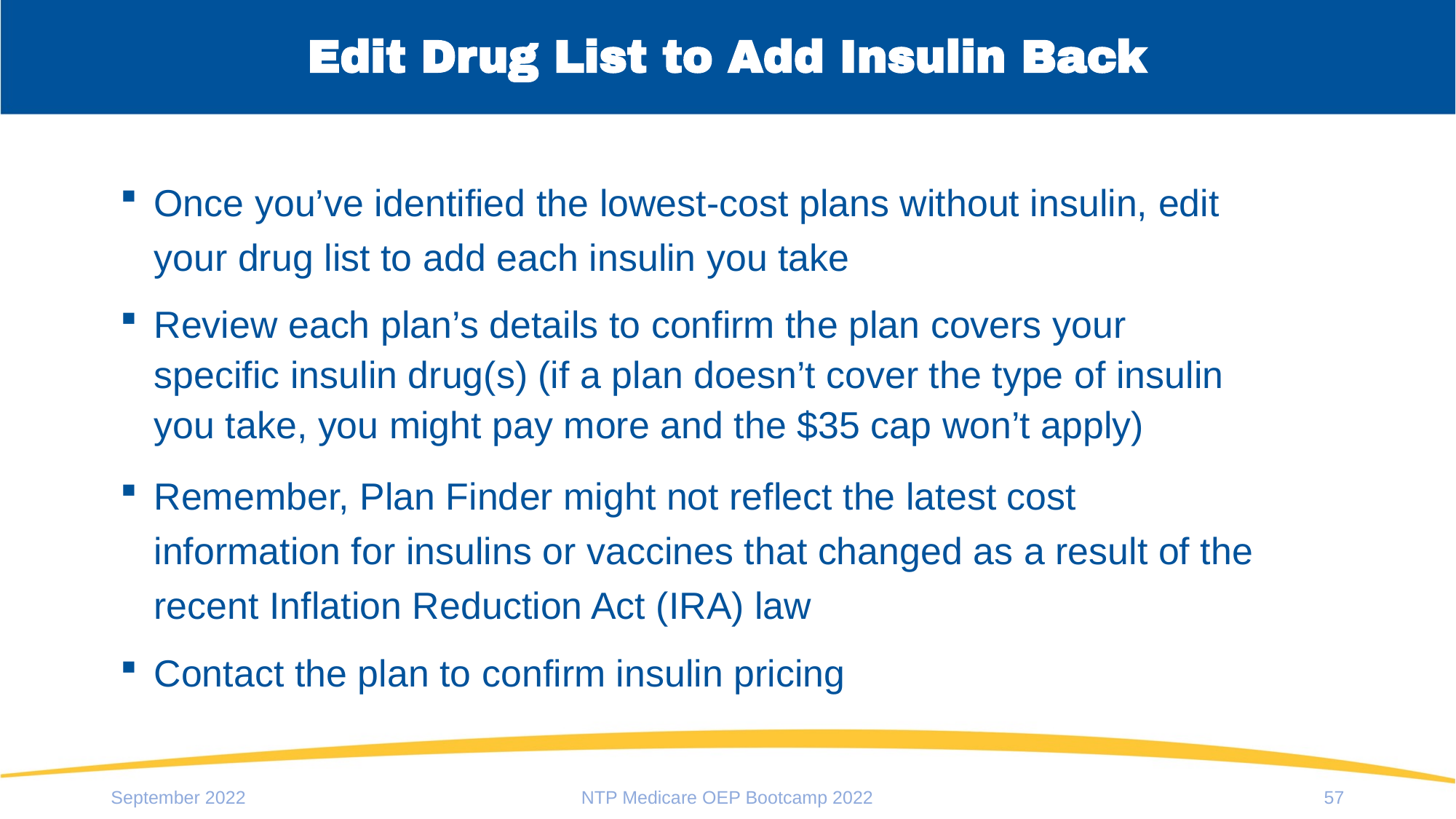

# Edit Drug List to Add Insulin Back
Once you’ve identified the lowest-cost plans without insulin, edit your drug list to add each insulin you take
Review each plan’s details to confirm the plan covers your specific insulin drug(s) (if a plan doesn’t cover the type of insulin you take, you might pay more and the $35 cap won’t apply)
Remember, Plan Finder might not reflect the latest cost information for insulins or vaccines that changed as a result of the recent Inflation Reduction Act (IRA) law
Contact the plan to confirm insulin pricing
September 2022
NTP Medicare OEP Bootcamp 2022
57